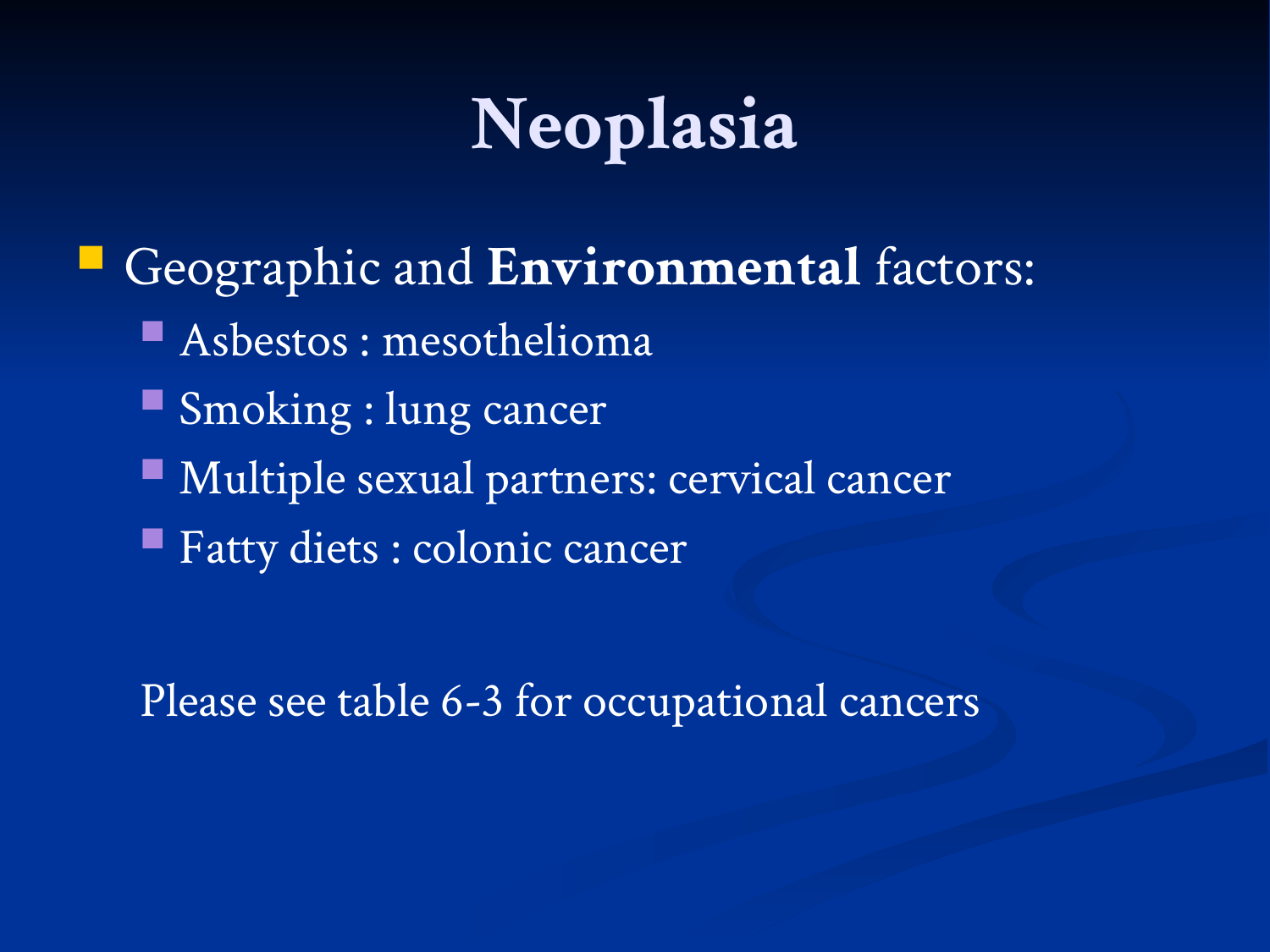

# Neoplasia
Geographic and Environmental factors:
Asbestos : mesothelioma
Smoking : lung cancer
Multiple sexual partners: cervical cancer
Fatty diets : colonic cancer

Please see table 6-3 for occupational cancers